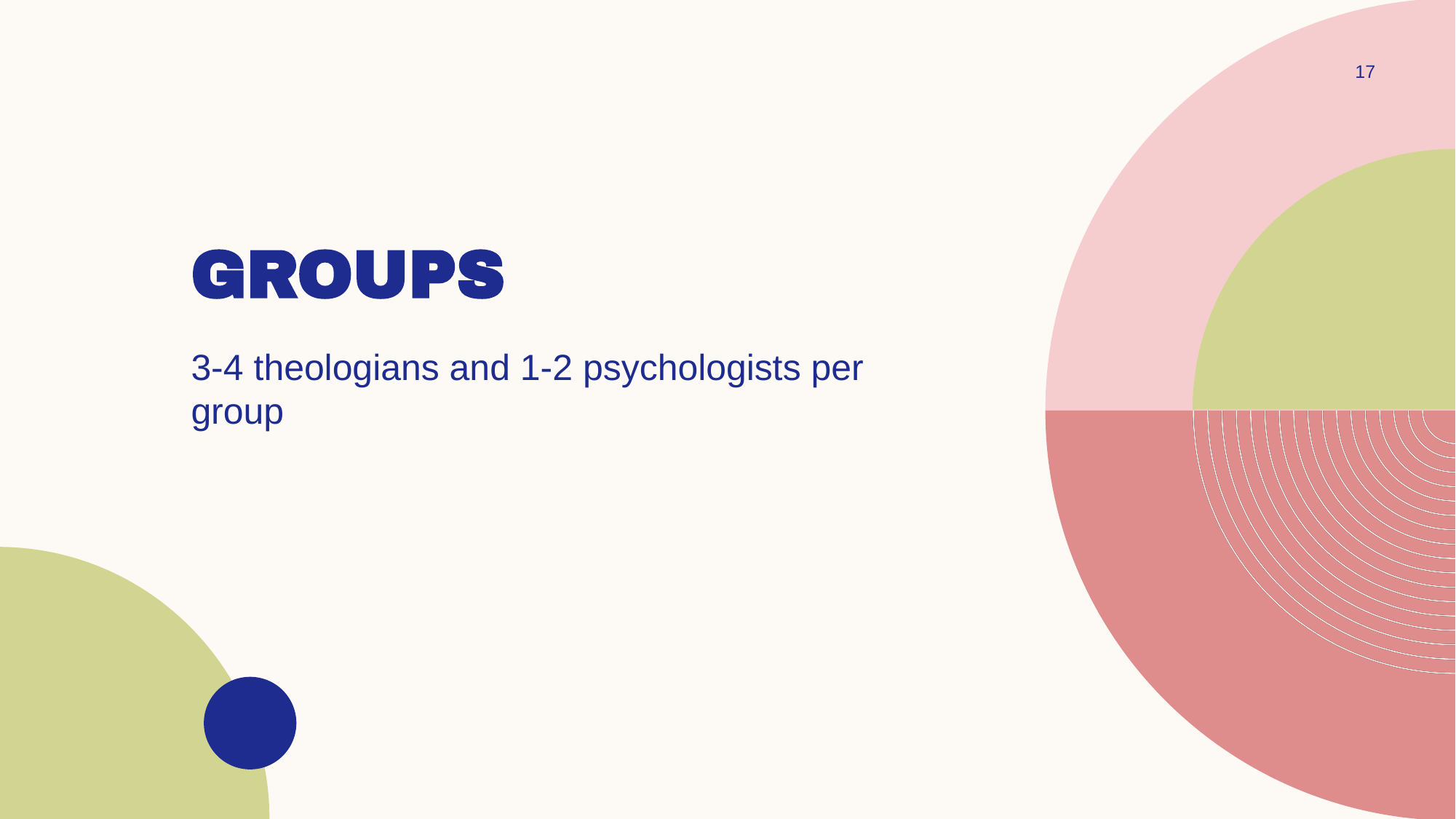

17
# Groups
3-4 theologians and 1-2 psychologists per group